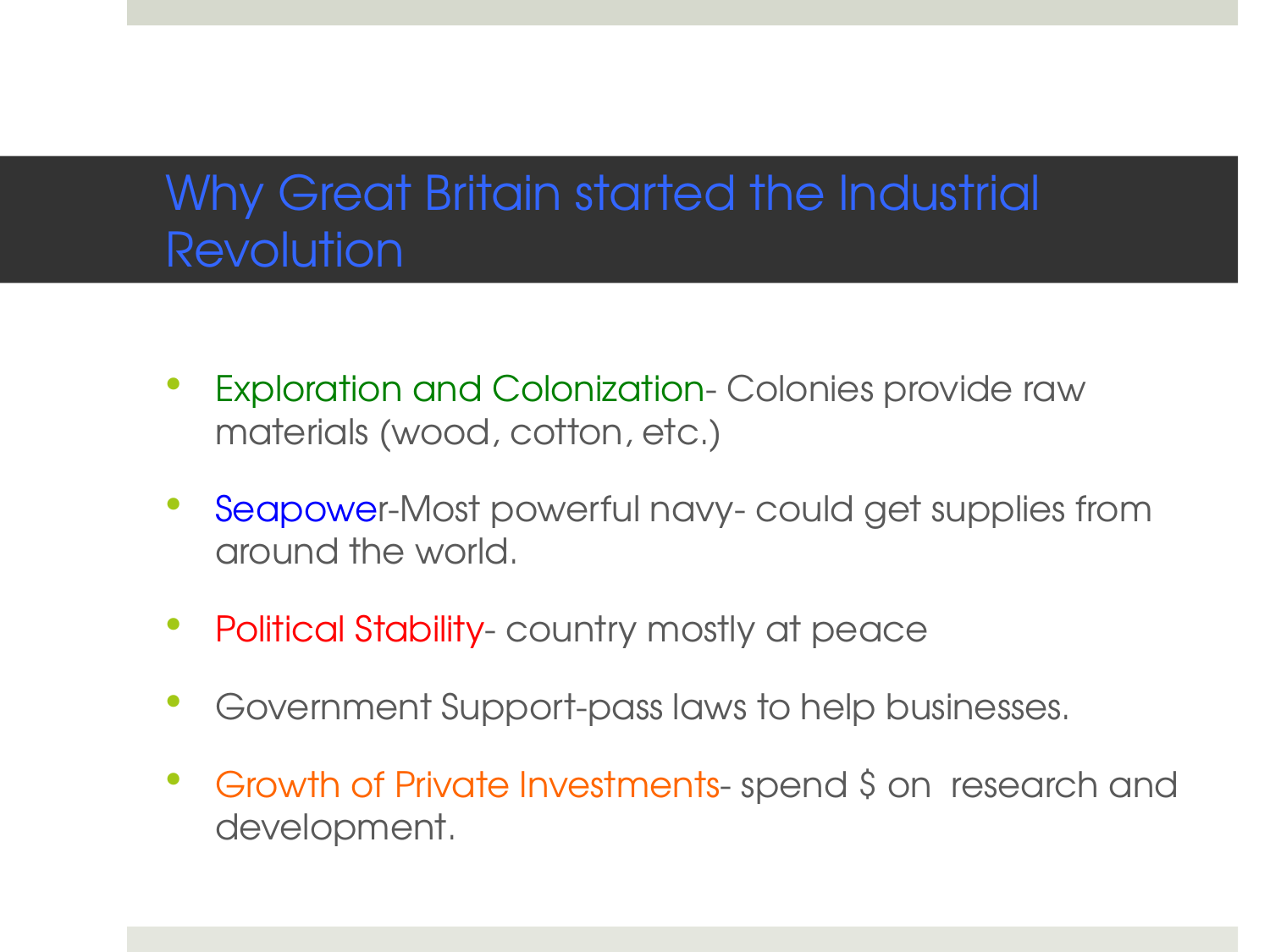

# Why Great Britain started the Industrial Revolution
Exploration and Colonization- Colonies provide raw materials (wood, cotton, etc.)
Seapower-Most powerful navy- could get supplies from around the world.
Political Stability- country mostly at peace
Government Support-pass laws to help businesses.
Growth of Private Investments- spend $ on  research and development.